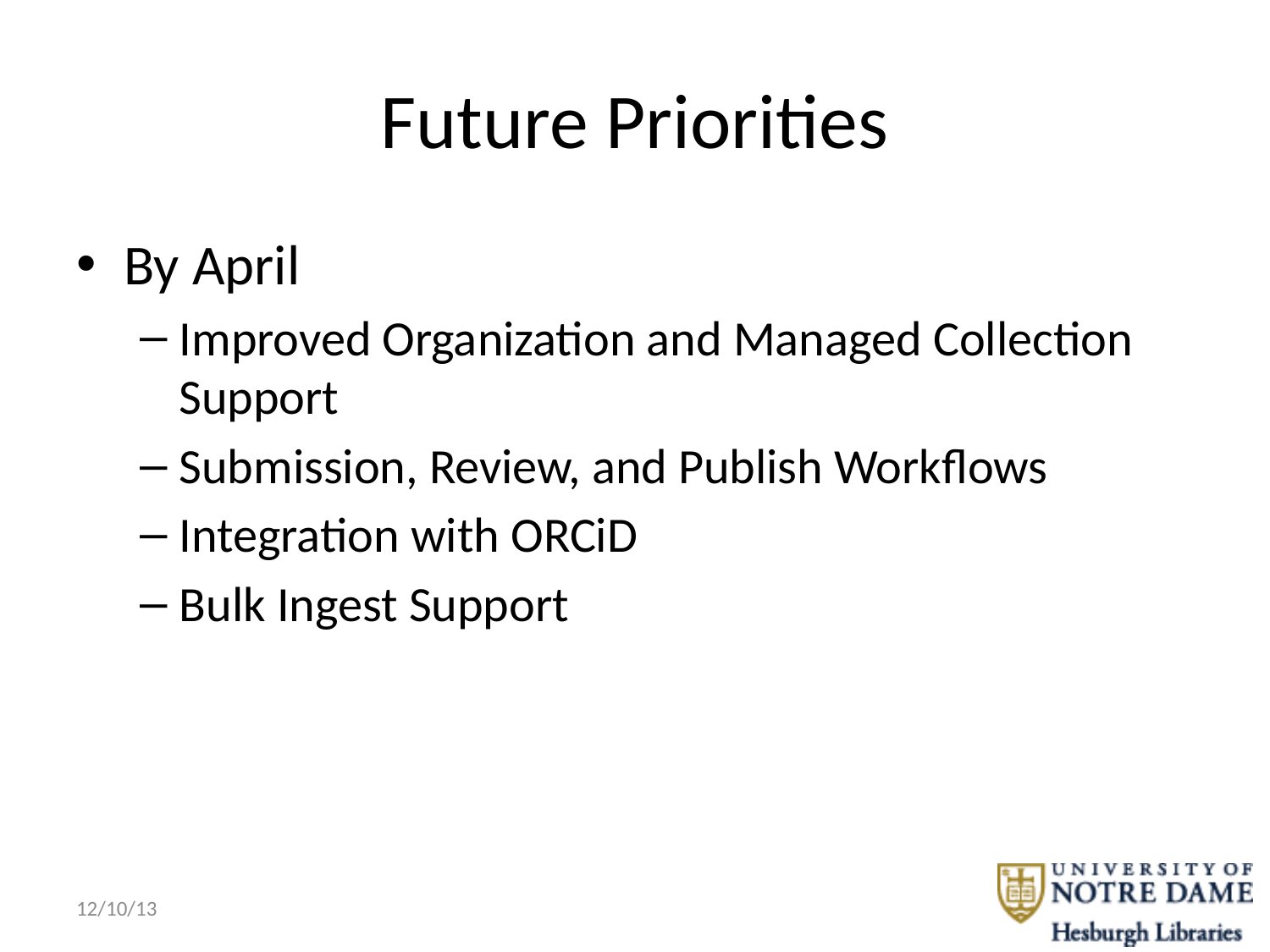

# Future Priorities
By April
Improved Organization and Managed Collection Support
Submission, Review, and Publish Workflows
Integration with ORCiD
Bulk Ingest Support
12/10/13